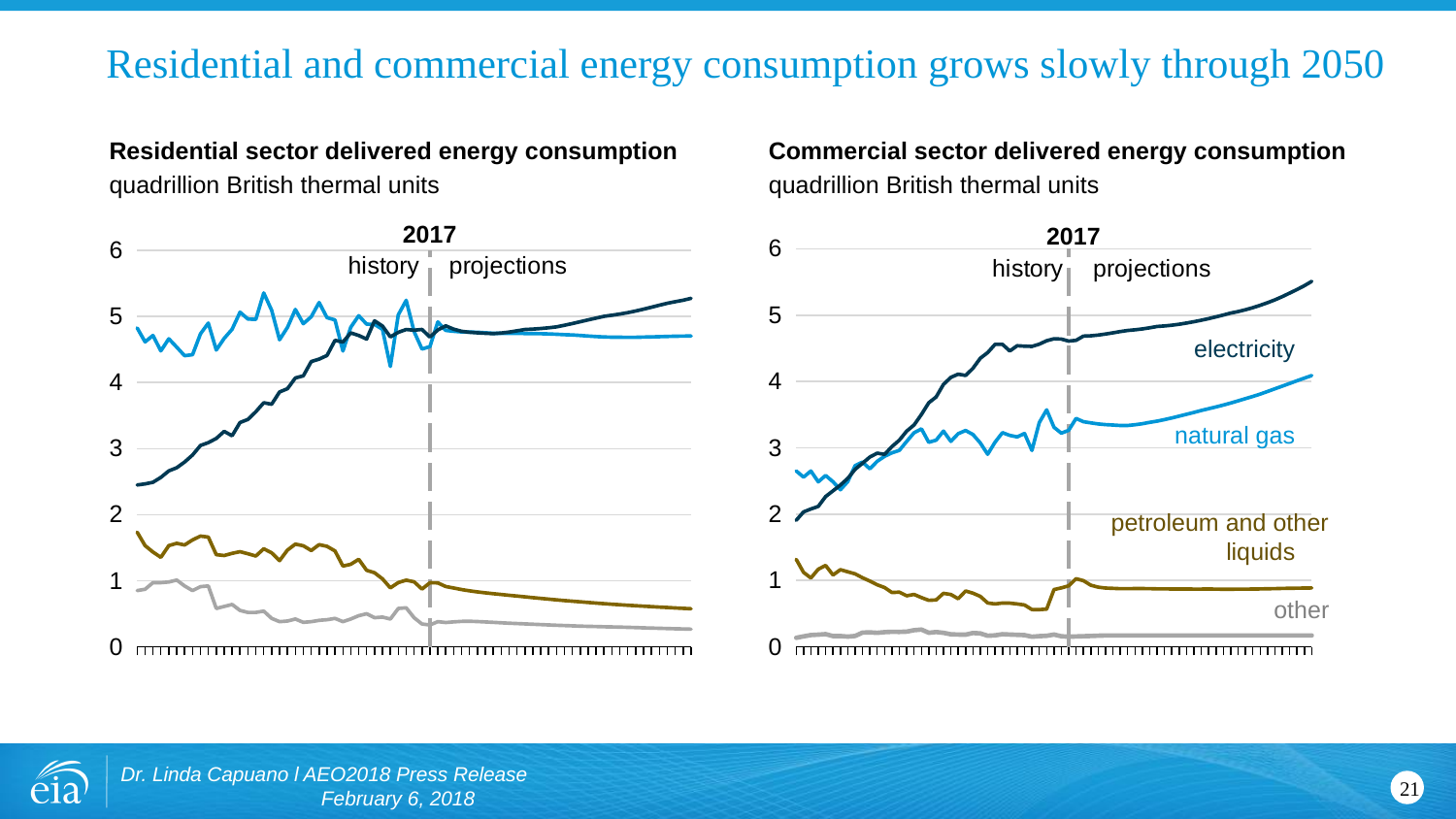

# Residential and commercial energy consumption grows slowly through 2050
Residential sector delivered energy consumption
quadrillion British thermal units
Commercial sector delivered energy consumption
quadrillion British thermal units

### Chart

| Category | petroleum and other liquids | natural gas | electricity | other |
|---|---|---|---|---|
| 1980 | 1.7340250000000001 | 4.824836 | 2.4480929999999996 | 0.85 |
| 1981 | 1.5310650000000001 | 4.614198999999999 | 2.464368 | 0.87 |
| 1982 | 1.433545 | 4.711251 | 2.489121 | 0.97 |
| 1983 | 1.3534059999999999 | 4.477633 | 2.5622350000000003 | 0.97 |
| 1984 | 1.530714 | 4.660558 | 2.661673 | 0.98 |
| 1985 | 1.56518 | 4.534282 | 2.708902 | 1.01 |
| 1986 | 1.540567 | 4.405156 | 2.794729 | 0.92 |
| 1987 | 1.6165809999999998 | 4.419575 | 2.9015999999999997 | 0.85 |
| 1988 | 1.6747290000000001 | 4.7350829999999995 | 3.046459 | 0.91 |
| 1989 | 1.660251 | 4.8986350000000005 | 3.0896500000000002 | 0.92 |
| 1990 | 1.394175 | 4.490913 | 3.152752 | 0.58 |
| 1991 | 1.3808520000000002 | 4.667223 | 3.259884 | 0.61 |
| 1992 | 1.414075 | 4.804581 | 3.1934229999999997 | 0.64 |
| 1993 | 1.438989 | 5.063298 | 3.394192 | 0.55 |
| 1994 | 1.407577 | 4.95984 | 3.4409389999999997 | 0.52 |
| 1995 | 1.3730820000000001 | 4.954189 | 3.557015 | 0.52 |
| 1996 | 1.482728 | 5.354389 | 3.69353 | 0.54 |
| 1997 | 1.421374 | 5.092919 | 3.6709029999999996 | 0.43 |
| 1998 | 1.303315 | 4.6460870000000005 | 3.8559319999999997 | 0.38 |
| 1999 | 1.464051 | 4.834899 | 3.906478 | 0.39 |
| 2000 | 1.5533309999999998 | 5.1045929999999995 | 4.068627 | 0.42 |
| 2001 | 1.5281559999999998 | 4.889018 | 4.099882 | 0.37 |
| 2002 | 1.456034 | 4.994993999999999 | 4.316794 | 0.38 |
| 2003 | 1.5458589999999999 | 5.209428 | 4.353111 | 0.4 |
| 2004 | 1.519183 | 4.980831 | 4.408241 | 0.41 |
| 2005 | 1.449813 | 4.946354 | 4.637683 | 0.43 |
| 2006 | 1.221272 | 4.475912999999999 | 4.611386 | 0.38 |
| 2007 | 1.248539 | 4.835439999999999 | 4.750326 | 0.42 |
| 2008 | 1.32379 | 5.010060999999999 | 4.710818000000001 | 0.47 |
| 2009 | 1.156943 | 4.883112 | 4.656555 | 0.5 |
| 2010 | 1.12075 | 4.878111 | 4.932757 | 0.44 |
| 2011 | 1.027999 | 4.8045789999999995 | 4.854597 | 0.45 |
| 2012 | 0.890984 | 4.242094 | 4.689844 | 0.42 |
| 2013 | 0.971278 | 5.022942 | 4.759099 | 0.58 |
| 2014 | 1.007585 | 5.242483 | 4.801395 | 0.5904400000000001 |
| 2015 | 0.982919 | 4.768999 | 4.790777 | 0.439878 |
| 2016 | 0.872902 | 4.505791 | 4.80203 | 0.34450000000000003 |
| 2017 | 0.968835 | 4.543099 | 4.687212 | 0.329835000000001 |
| 2018 | 0.96647 | 4.916043 | 4.793955 | 0.37997999999999976 |
| 2019 | 0.911968 | 4.787631 | 4.856934 | 0.3671179999999996 |
| 2020 | 0.889262 | 4.774276 | 4.806935 | 0.376459999999998 |
| 2021 | 0.866098 | 4.764735 | 4.774171 | 0.3846589999999992 |
| 2022 | 0.846446 | 4.762706 | 4.760086 | 0.38617400000000046 |
| 2023 | 0.83051 | 4.759621 | 4.750666 | 0.38150899999999943 |
| 2024 | 0.816351 | 4.751728 | 4.744183 | 0.37561 |
| 2025 | 0.803295 | 4.744448 | 4.739233 | 0.36949200000000104 |
| 2026 | 0.79114 | 4.742731 | 4.748814 | 0.36304099999999906 |
| 2027 | 0.779251 | 4.742666 | 4.762638 | 0.3569449999999996 |
| 2028 | 0.76735 | 4.743327 | 4.780996 | 0.3513200000000012 |
| 2029 | 0.755261 | 4.740747 | 4.801598 | 0.34637200000000057 |
| 2030 | 0.743532 | 4.73943 | 4.807737 | 0.34083799999999975 |
| 2031 | 0.732104 | 4.738028 | 4.816302 | 0.3358059999999998 |
| 2032 | 0.72078 | 4.734153 | 4.827342 | 0.33076499999999953 |
| 2033 | 0.709804 | 4.729216 | 4.841342 | 0.3259939999999997 |
| 2034 | 0.699313 | 4.723504 | 4.865354 | 0.32143499999999925 |
| 2035 | 0.689443 | 4.718868 | 4.891209 | 0.3170420000000007 |
| 2036 | 0.679797 | 4.711003 | 4.918841 | 0.3126010000000008 |
| 2037 | 0.670327 | 4.702787 | 4.947033 | 0.30946999999999925 |
| 2038 | 0.660988 | 4.694726 | 4.973689 | 0.30629100000000165 |
| 2039 | 0.652108 | 4.688712 | 5.000785 | 0.3032970000000006 |
| 2040 | 0.643859 | 4.685533 | 5.016808 | 0.3003239999999998 |
| 2041 | 0.635877 | 4.683969 | 5.035307 | 0.29744499999999796 |
| 2042 | 0.628278 | 4.682521 | 5.056483 | 0.29410800000000137 |
| 2043 | 0.620888 | 4.683413 | 5.081271 | 0.2905440000000006 |
| 2044 | 0.613921 | 4.686722 | 5.109193 | 0.2868839999999988 |
| 2045 | 0.60704 | 4.689736 | 5.138336 | 0.28330199999999905 |
| 2046 | 0.600513 | 4.693062 | 5.168607 | 0.27945899999999924 |
| 2047 | 0.59406 | 4.696352 | 5.198561 | 0.27596699999999963 |
| 2048 | 0.587641 | 4.699564 | 5.222041 | 0.27292500000000075 |
| 2049 | 0.58153 | 4.701936 | 5.244645 | 0.26975200000000044 |
| 2050 | 0.575608 | 4.703491 | 5.27302 | 0.26650500000000044 |

### Chart

| Category | petroleum and other liquids | natural gas | electricity | other |
|---|---|---|---|---|
| 1980 | 1.3182129999999999 | 2.650868 | 1.906089 | 0.13590300000000002 |
| 1981 | 1.1218759999999999 | 2.55734 | 2.033239 | 0.157809 |
| 1982 | 1.0371569999999999 | 2.6495100000000003 | 2.0770479999999996 | 0.177346 |
| 1983 | 1.1699680000000001 | 2.48643 | 2.116437 | 0.183895 |
| 1984 | 1.2270150000000002 | 2.582477 | 2.264475 | 0.191287 |
| 1985 | 1.082627 | 2.487744 | 2.3512820000000003 | 0.16178499999999998 |
| 1986 | 1.162458 | 2.367339 | 2.4386289999999997 | 0.162939 |
| 1987 | 1.1309179999999999 | 2.4890529999999997 | 2.538756 | 0.154142 |
| 1988 | 1.099394 | 2.73088 | 2.6751080000000003 | 0.163625 |
| 1989 | 1.040769 | 2.784806 | 2.7666399999999998 | 0.21421199999999999 |
| 1990 | 0.990966 | 2.682201 | 2.860154 | 0.218454 |
| 1991 | 0.9346810000000001 | 2.795401 | 2.918092 | 0.210872 |
| 1992 | 0.893434 | 2.8711860000000002 | 2.900224 | 0.221512 |
| 1993 | 0.818471 | 2.9232600000000004 | 3.018755 | 0.22648700000000002 |
| 1994 | 0.824351 | 2.961981 | 3.1155169999999996 | 0.224541 |
| 1995 | 0.7688959999999999 | 3.095989 | 3.252036 | 0.229505 |
| 1996 | 0.789633 | 3.226317 | 3.343969 | 0.250453 |
| 1997 | 0.742144 | 3.28532 | 3.5028479999999997 | 0.26067399999999996 |
| 1998 | 0.701155 | 3.082975 | 3.677989 | 0.21189600000000003 |
| 1999 | 0.706727 | 3.115031 | 3.766238 | 0.223272 |
| 2000 | 0.8064349999999999 | 3.2515259999999997 | 3.955691 | 0.210996 |
| 2001 | 0.7890929999999999 | 3.097262 | 4.062047 | 0.188519 |
| 2002 | 0.725084 | 3.212456 | 4.1098609999999995 | 0.184814 |
| 2003 | 0.841468 | 3.2609160000000004 | 4.090059 | 0.18324700000000002 |
| 2004 | 0.808783 | 3.200972 | 4.198208999999999 | 0.20822300000000002 |
| 2005 | 0.7607010000000001 | 3.073216 | 4.350569999999999 | 0.20212099999999997 |
| 2006 | 0.6607609999999999 | 2.901687 | 4.434725 | 0.167455 |
| 2007 | 0.6459450000000001 | 3.085052 | 4.559507 | 0.172758 |
| 2008 | 0.660358 | 3.228429 | 4.5588869999999995 | 0.190004 |
| 2009 | 0.65885 | 3.186594 | 4.458981 | 0.18512399999999998 |
| 2010 | 0.64673 | 3.164678 | 4.53864 | 0.18053699999999998 |
| 2011 | 0.630568 | 3.2161 | 4.531332 | 0.176316 |
| 2012 | 0.561543 | 2.959511 | 4.528069 | 0.152035 |
| 2013 | 0.56083 | 3.3797930000000003 | 4.562113 | 0.161334 |
| 2014 | 0.568326 | 3.5719250000000002 | 4.613564 | 0.16605699999999998 |
| 2015 | 0.863192 | 3.3093600000000003 | 4.6428840000000005 | 0.185465 |
| 2016 | 0.8878 | 3.220385 | 4.639012 | 0.15903899999999993 |
| 2017 | 0.918858 | 3.263458 | 4.608289 | 0.1527270000000005 |
| 2018 | 1.026712 | 3.442482 | 4.619706 | 0.15646700000000102 |
| 2019 | 0.99683 | 3.393247 | 4.683739 | 0.16019499999999987 |
| 2020 | 0.928411 | 3.375769 | 4.687876 | 0.16391899999999993 |
| 2021 | 0.899176 | 3.359426 | 4.698624 | 0.16767900000000147 |
| 2022 | 0.885505 | 3.349129 | 4.71445 | 0.1714530000000014 |
| 2023 | 0.881032 | 3.342882 | 4.733002 | 0.17147500000000093 |
| 2024 | 0.876156 | 3.335989 | 4.751716 | 0.1714879999999983 |
| 2025 | 0.877272 | 3.336253 | 4.768031 | 0.17147199999999962 |
| 2026 | 0.877552 | 3.347363 | 4.778152 | 0.1714639999999985 |
| 2027 | 0.877571 | 3.363114 | 4.791587 | 0.1714840000000013 |
| 2028 | 0.876774 | 3.384217 | 4.808928 | 0.17148700000000083 |
| 2029 | 0.873525 | 3.402083 | 4.828854 | 0.17152800000000035 |
| 2030 | 0.873589 | 3.42499 | 4.836317 | 0.17150599999999905 |
| 2031 | 0.871638 | 3.450637 | 4.847224 | 0.17150099999999924 |
| 2032 | 0.87157 | 3.477881 | 4.862639 | 0.17149900000000073 |
| 2033 | 0.871097 | 3.505661 | 4.880265 | 0.17149599999999943 |
| 2034 | 0.870433 | 3.533654 | 4.900541 | 0.17149800000000148 |
| 2035 | 0.870373 | 3.562856 | 4.92301 | 0.17148800000000186 |
| 2036 | 0.871441 | 3.589446 | 4.94714 | 0.1714859999999998 |
| 2037 | 0.868751 | 3.616515 | 4.973244 | 0.171462 |
| 2038 | 0.868474 | 3.644542 | 5.000999 | 0.1714549999999999 |
| 2039 | 0.868402 | 3.674821 | 5.030679 | 0.1714349999999989 |
| 2040 | 0.868781 | 3.707632 | 5.053099 | 0.1714290000000016 |
| 2041 | 0.869152 | 3.741139 | 5.080514 | 0.17141699999999815 |
| 2042 | 0.870538 | 3.773771 | 5.111827 | 0.1714020000000005 |
| 2043 | 0.872352 | 3.809979 | 5.148032 | 0.17138900000000135 |
| 2044 | 0.874932 | 3.849343 | 5.187199 | 0.17137699999999967 |
| 2045 | 0.876985 | 3.889873 | 5.230285 | 0.1713629999999995 |
| 2046 | 0.880619 | 3.929763 | 5.278562 | 0.17135799999999968 |
| 2047 | 0.882537 | 3.969973 | 5.331668 | 0.17135000000000034 |
| 2048 | 0.883841 | 4.010875 | 5.385362 | 0.17134099999999997 |
| 2049 | 0.885651 | 4.050454 | 5.443695 | 0.17132600000000053 |
| 2050 | 0.887425 | 4.088965 | 5.508687 | 0.17131399999999886 |
electricity

natural gas

petroleum and other liquids

other
Dr. Linda Capuano l AEO2018 Press Release                                       February 6, 2018
21